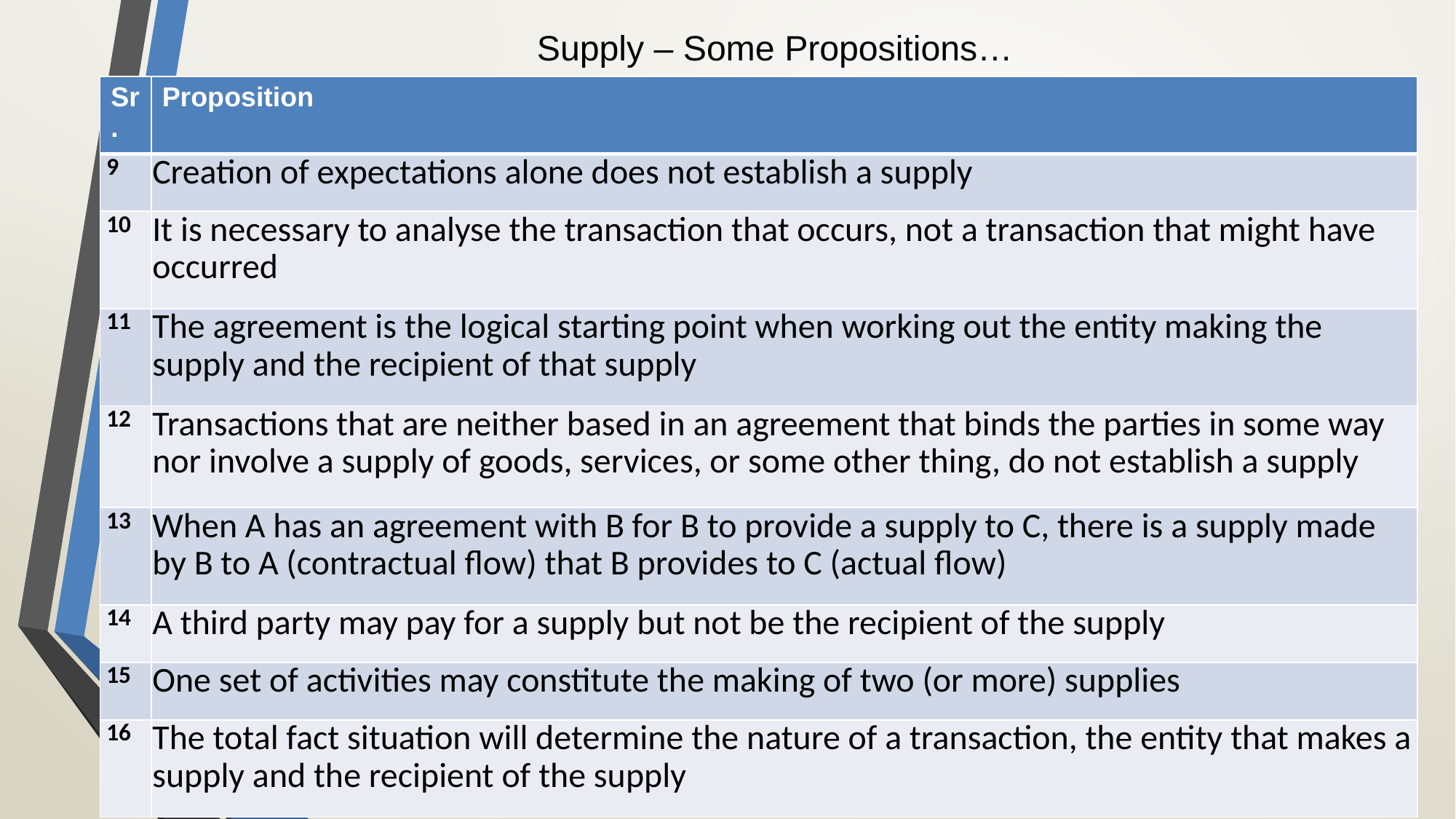

# Supply – Some Propositions…
| Sr. | Proposition |
| --- | --- |
| 9 | Creation of expectations alone does not establish a supply |
| 10 | It is necessary to analyse the transaction that occurs, not a transaction that might have occurred |
| 11 | The agreement is the logical starting point when working out the entity making the supply and the recipient of that supply |
| 12 | Transactions that are neither based in an agreement that binds the parties in some way nor involve a supply of goods, services, or some other thing, do not establish a supply |
| 13 | When A has an agreement with B for B to provide a supply to C, there is a supply made by B to A (contractual flow) that B provides to C (actual flow) |
| 14 | A third party may pay for a supply but not be the recipient of the supply |
| 15 | One set of activities may constitute the making of two (or more) supplies |
| 16 | The total fact situation will determine the nature of a transaction, the entity that makes a supply and the recipient of the supply |